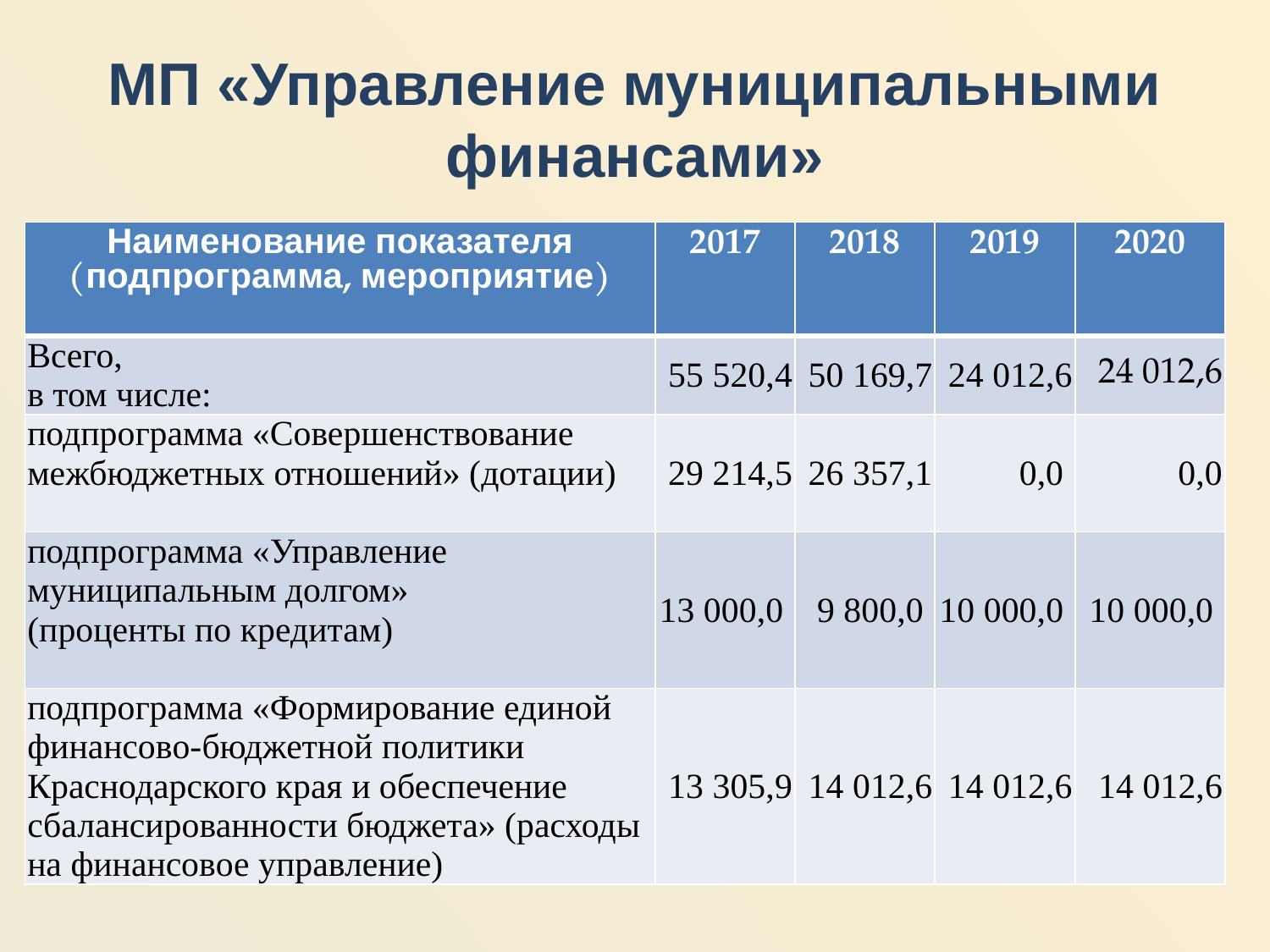

# МП «Управление муниципальными финансами»
| Наименование показателя (подпрограмма, мероприятие) | 2017 | 2018 | 2019 | 2020 |
| --- | --- | --- | --- | --- |
| Всего, в том числе: | 55 520,4 | 50 169,7 | 24 012,6 | 24 012,6 |
| подпрограмма «Совершенствование межбюджетных отношений» (дотации) | 29 214,5 | 26 357,1 | 0,0 | 0,0 |
| подпрограмма «Управление муниципальным долгом» (проценты по кредитам) | 13 000,0 | 9 800,0 | 10 000,0 | 10 000,0 |
| подпрограмма «Формирование единой финансово-бюджетной политики Краснодарского края и обеспечение сбалансированности бюджета» (расходы на финансовое управление) | 13 305,9 | 14 012,6 | 14 012,6 | 14 012,6 |